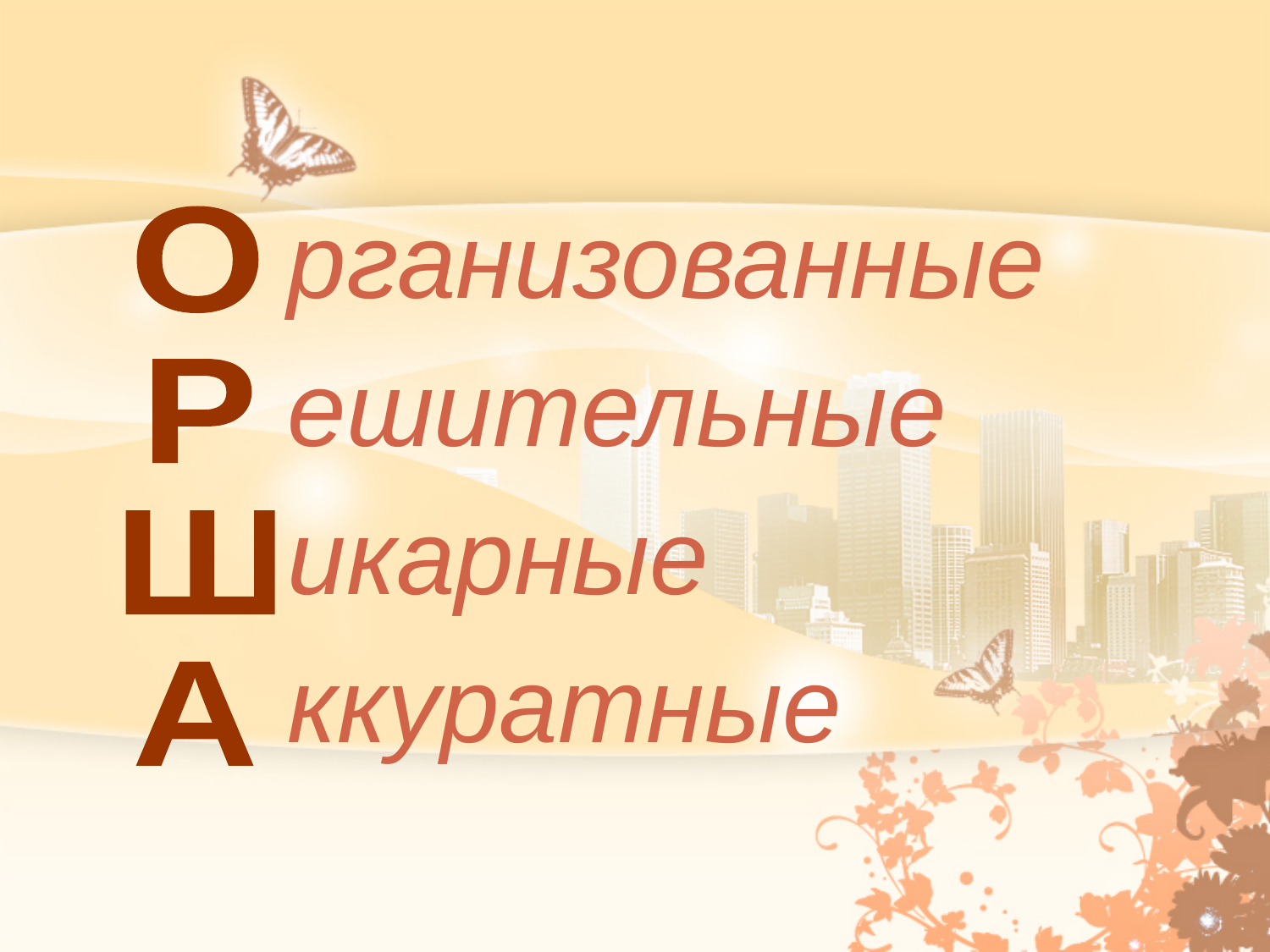

рганизованные
ешительные
икарные
ккуратные

О
Р
Ш
А